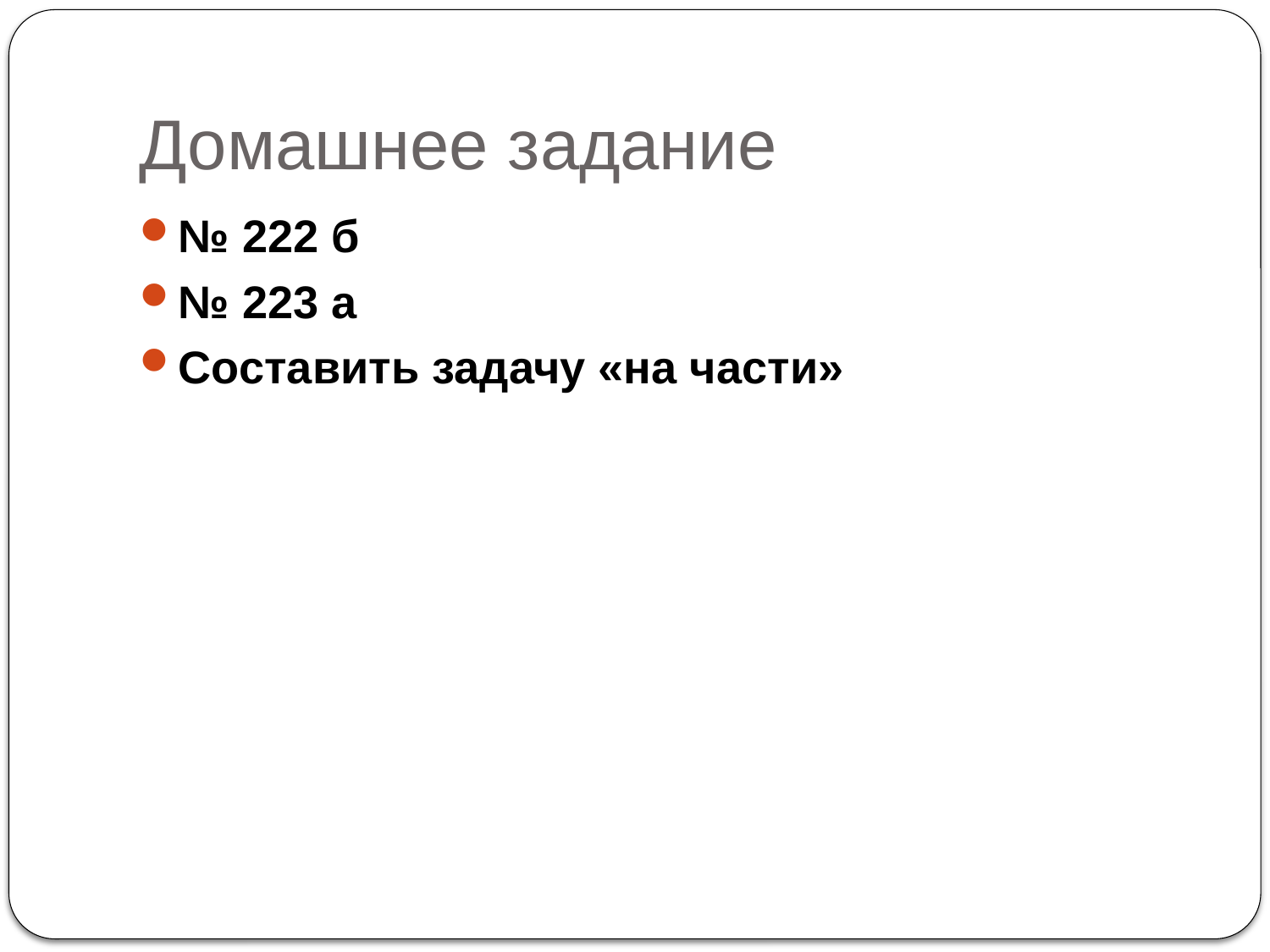

# Домашнее задание
№ 222 б
№ 223 а
Составить задачу «на части»